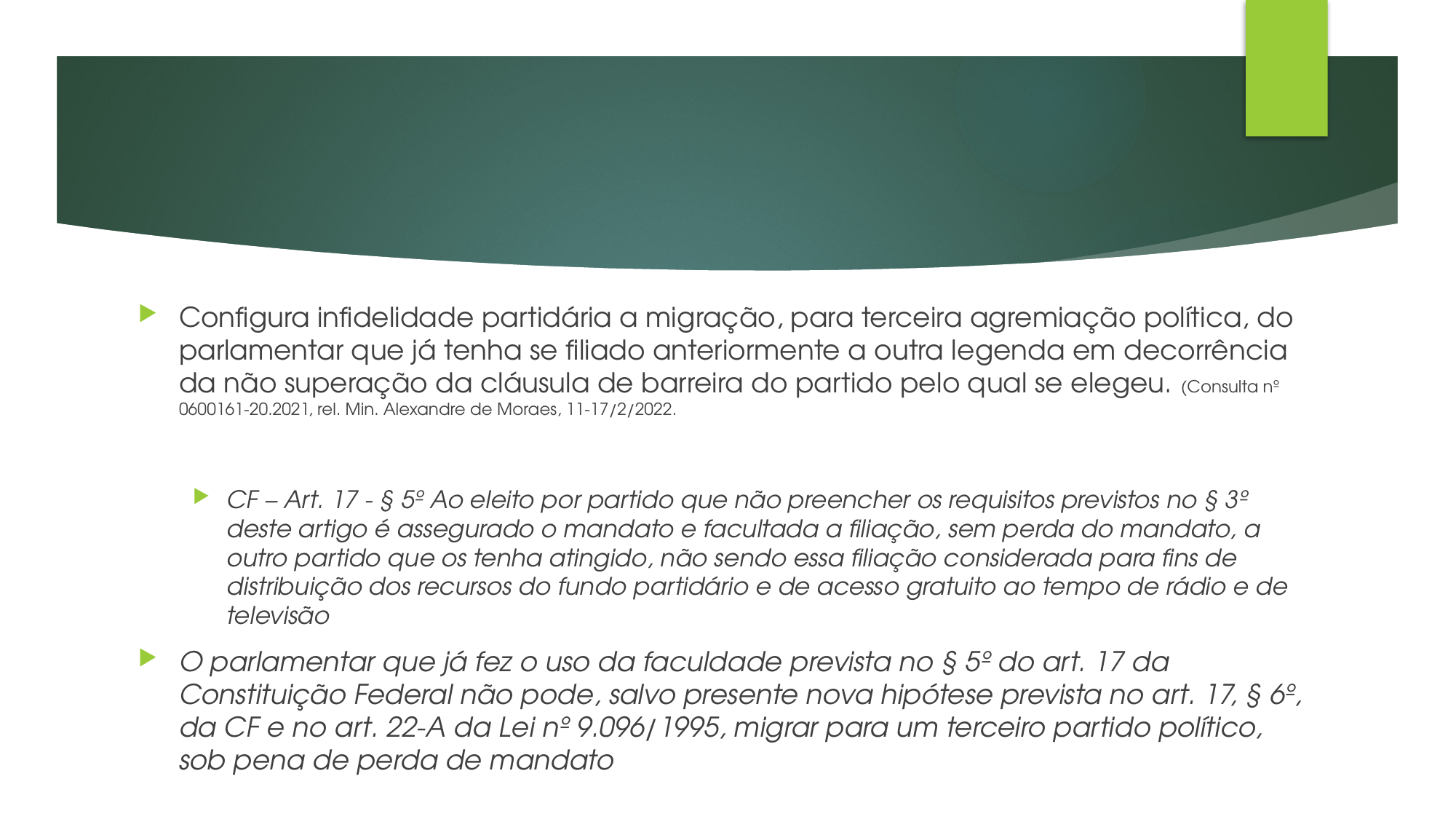

#
Configura infidelidade partidária a migração, para terceira agremiação política, do parlamentar que já tenha se filiado anteriormente a outra legenda em decorrência da não superação da cláusula de barreira do partido pelo qual se elegeu. (Consulta nº 0600161-20.2021, rel. Min. Alexandre de Moraes, 11-17/2/2022.

CF – Art. 17 - § 5º Ao eleito por partido que não preencher os requisitos previstos no § 3º deste artigo é assegurado o mandato e facultada a filiação, sem perda do mandato, a outro partido que os tenha atingido, não sendo essa filiação considerada para fins de distribuição dos recursos do fundo partidário e de acesso gratuito ao tempo de rádio e de televisão
O parlamentar que já fez o uso da faculdade prevista no § 5º do art. 17 da Constituição Federal não pode, salvo presente nova hipótese prevista no art. 17, § 6º, da CF e no art. 22-A da Lei nº 9.096/1995, migrar para um terceiro partido político, sob pena de perda de mandato